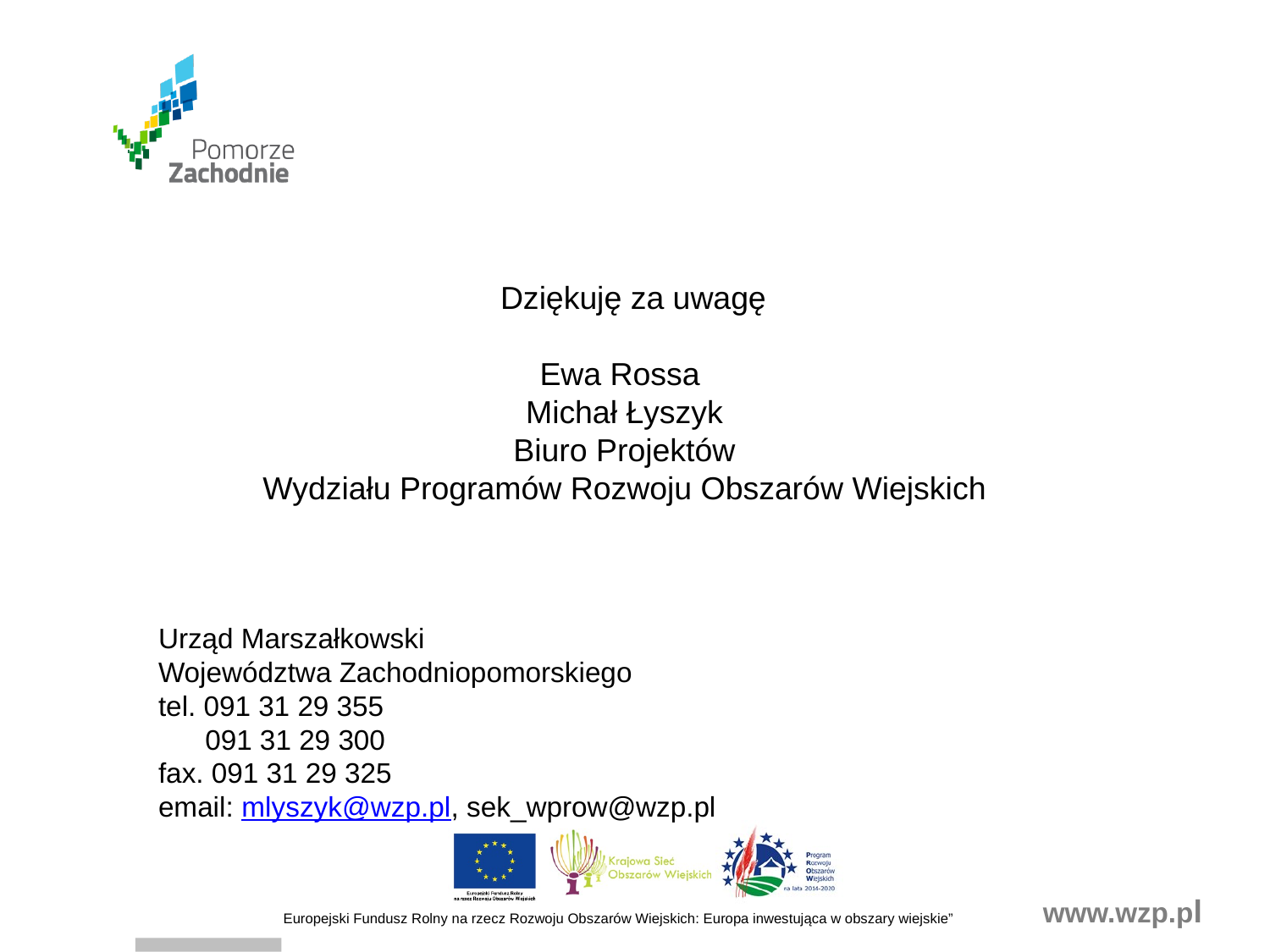

Dziękuję za uwagę

Ewa Rossa
Michał Łyszyk
 Biuro Projektów
Wydziału Programów Rozwoju Obszarów Wiejskich

Urząd Marszałkowski
Województwa Zachodniopomorskiego
tel. 091 31 29 355
      091 31 29 300
fax. 091 31 29 325
email: mlyszyk@wzp.pl, sek_wprow@wzp.pl